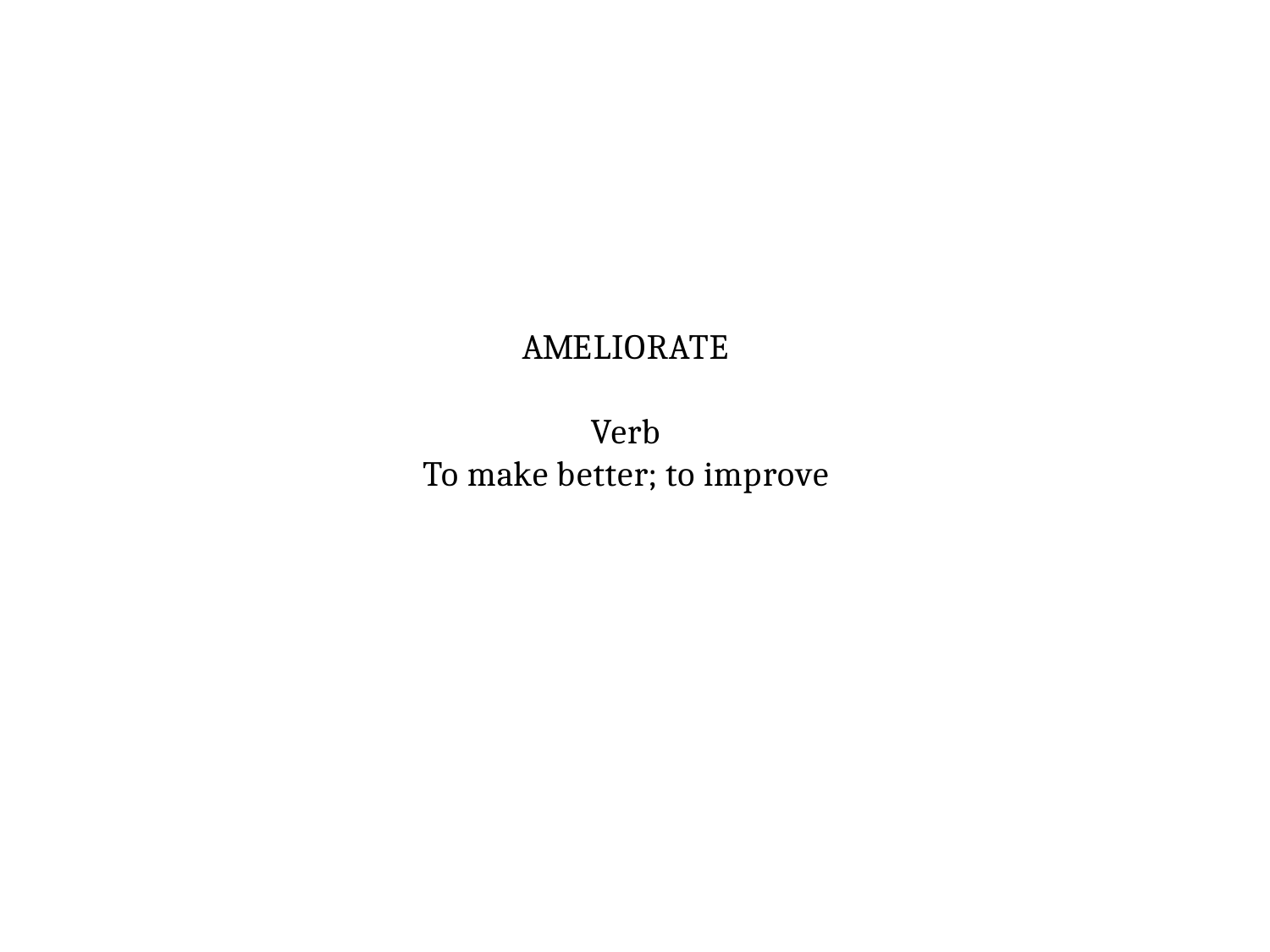

AMELIORATE

Verb
To make better; to improve